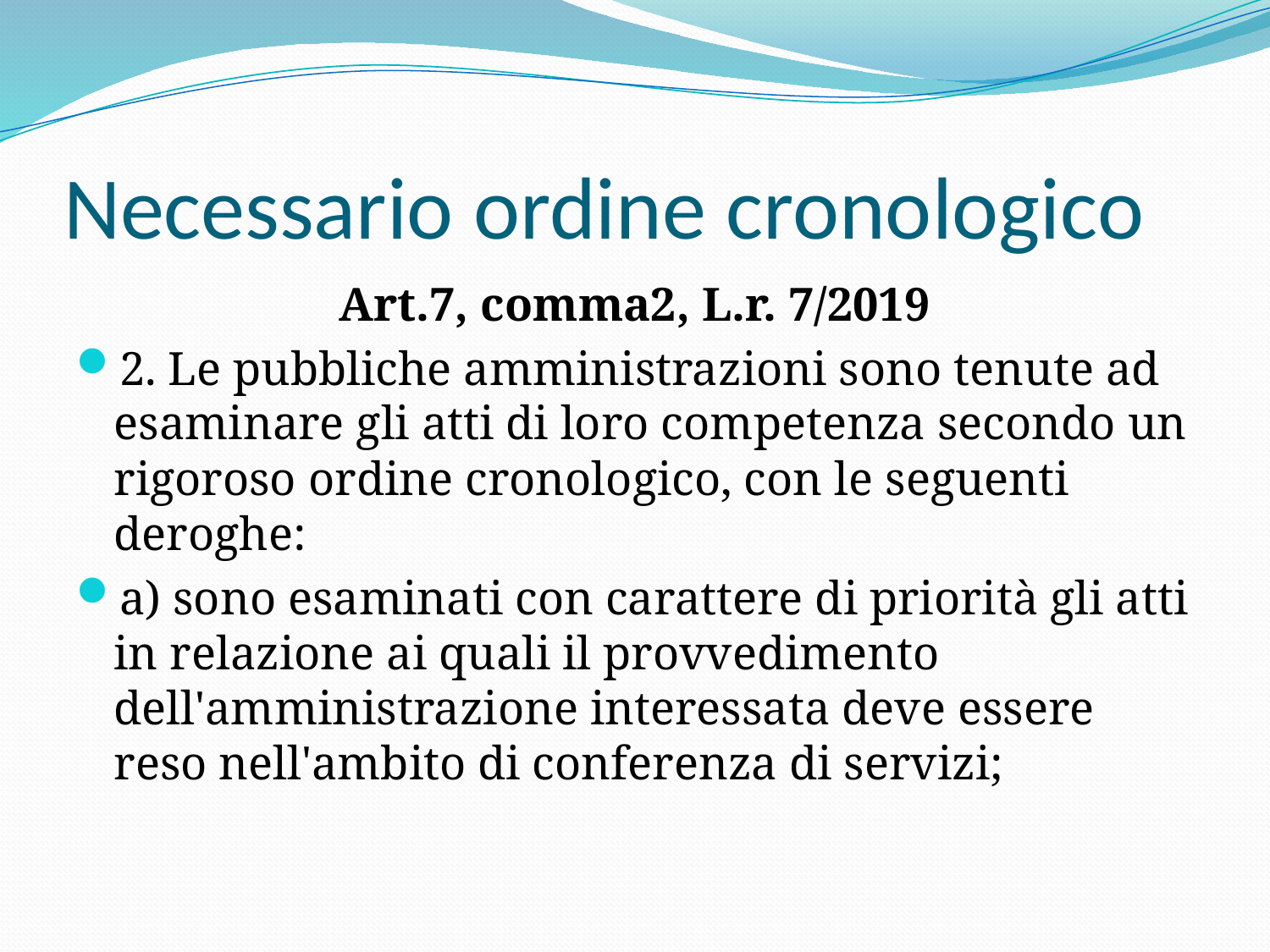

# Necessario ordine cronologico
Art.7, comma2, L.r. 7/2019
2. Le pubbliche amministrazioni sono tenute ad esaminare gli atti di loro competenza secondo un rigoroso ordine cronologico, con le seguenti deroghe:
a) sono esaminati con carattere di priorità gli atti in relazione ai quali il provvedimento dell'amministrazione interessata deve essere reso nell'ambito di conferenza di servizi;